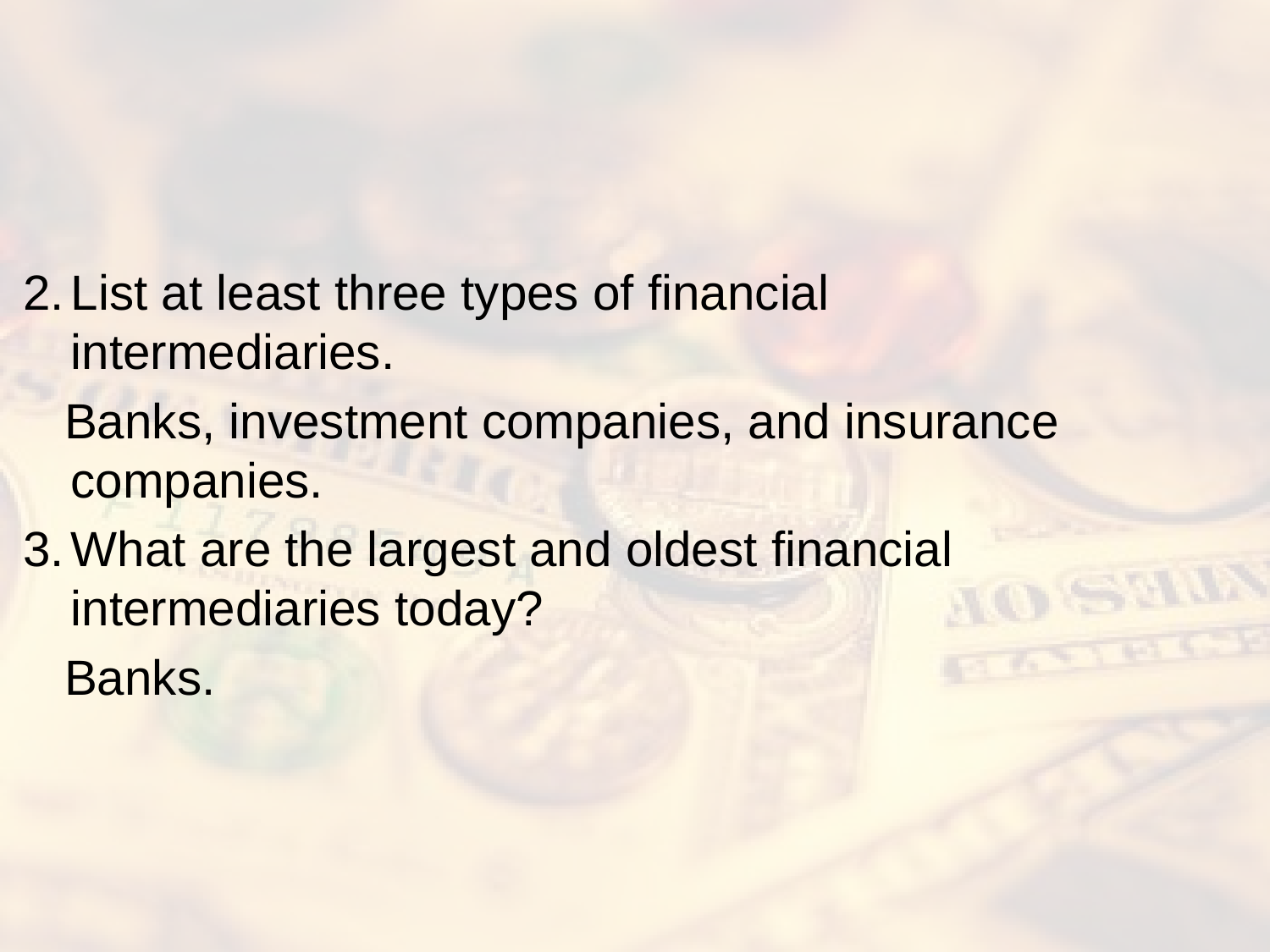

#

2.	List at least three types of financial intermediaries.
   Banks, investment companies, and insurance companies.
3.	What are the largest and oldest financial intermediaries today?
   Banks.